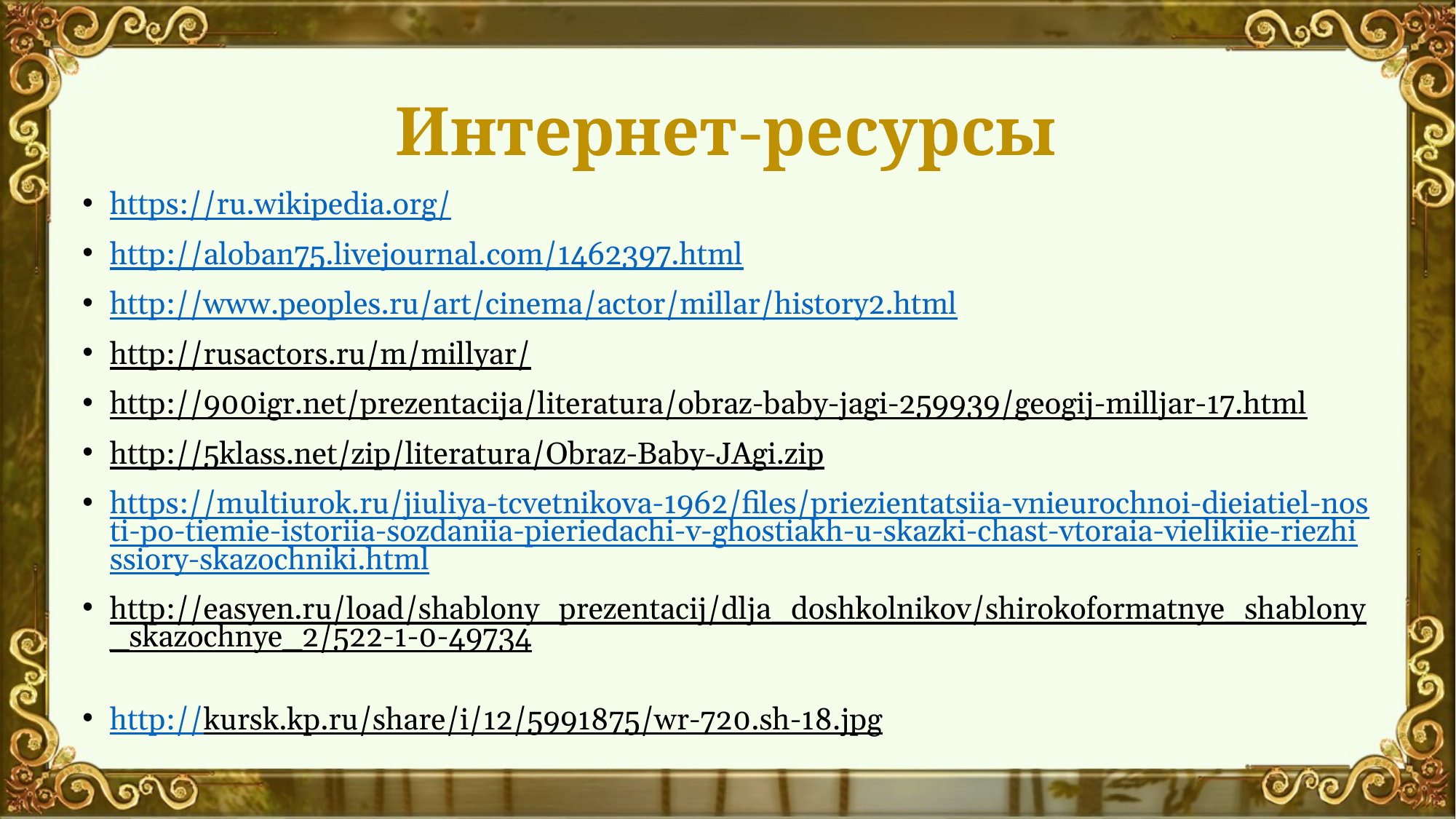

# Интернет-ресурсы
https://ru.wikipedia.org/
http://aloban75.livejournal.com/1462397.html
http://www.peoples.ru/art/cinema/actor/millar/history2.html
http://rusactors.ru/m/millyar/
http://900igr.net/prezentacija/literatura/obraz-baby-jagi-259939/geogij-milljar-17.html
http://5klass.net/zip/literatura/Obraz-Baby-JAgi.zip
https://multiurok.ru/jiuliya-tcvetnikova-1962/files/priezientatsiia-vnieurochnoi-dieiatiel-nosti-po-tiemie-istoriia-sozdaniia-pieriedachi-v-ghostiakh-u-skazki-chast-vtoraia-vielikiie-riezhissiory-skazochniki.html
http://easyen.ru/load/shablony_prezentacij/dlja_doshkolnikov/shirokoformatnye_shablony_skazochnye_2/522-1-0-49734
http://kursk.kp.ru/share/i/12/5991875/wr-720.sh-18.jpg